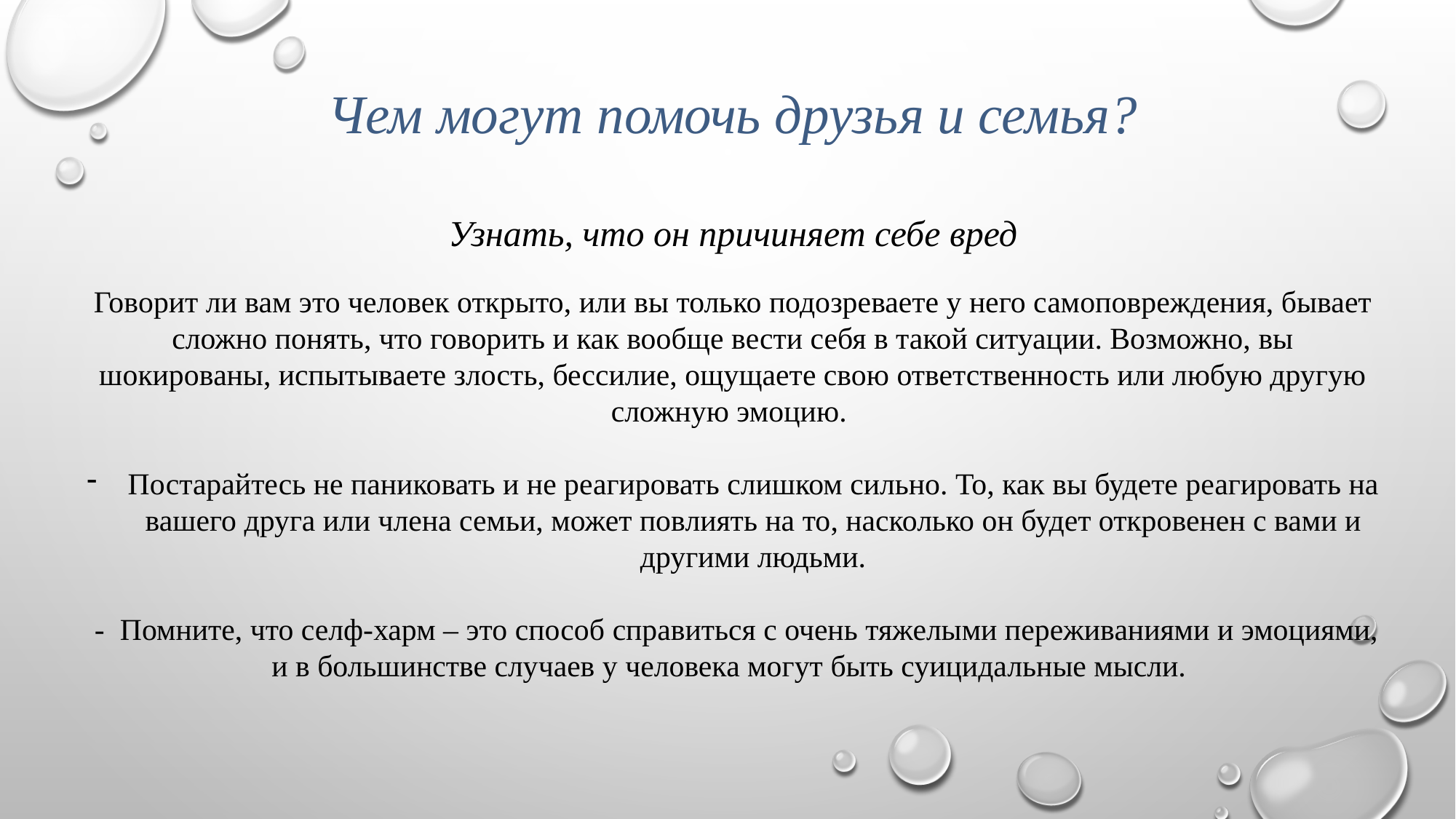

Чем могут помочь друзья и семья?

 Узнать, что он причиняет себе вред

Говорит ли вам это человек открыто, или вы только подозреваете у него самоповреждения, бывает сложно понять, что говорить и как вообще вести себя в такой ситуации. Возможно, вы шокированы, испытываете злость, бессилие, ощущаете свою ответственность или любую другую сложную эмоцию.

Постарайтесь не паниковать и не реагировать слишком сильно. То, как вы будете реагировать на вашего друга или члена семьи, может повлиять на то, насколько он будет откровенен с вами и другими людьми.

 -  Помните, что селф-харм – это способ справиться с очень тяжелыми переживаниями и эмоциями, и в большинстве случаев у человека могут быть суицидальные мысли.